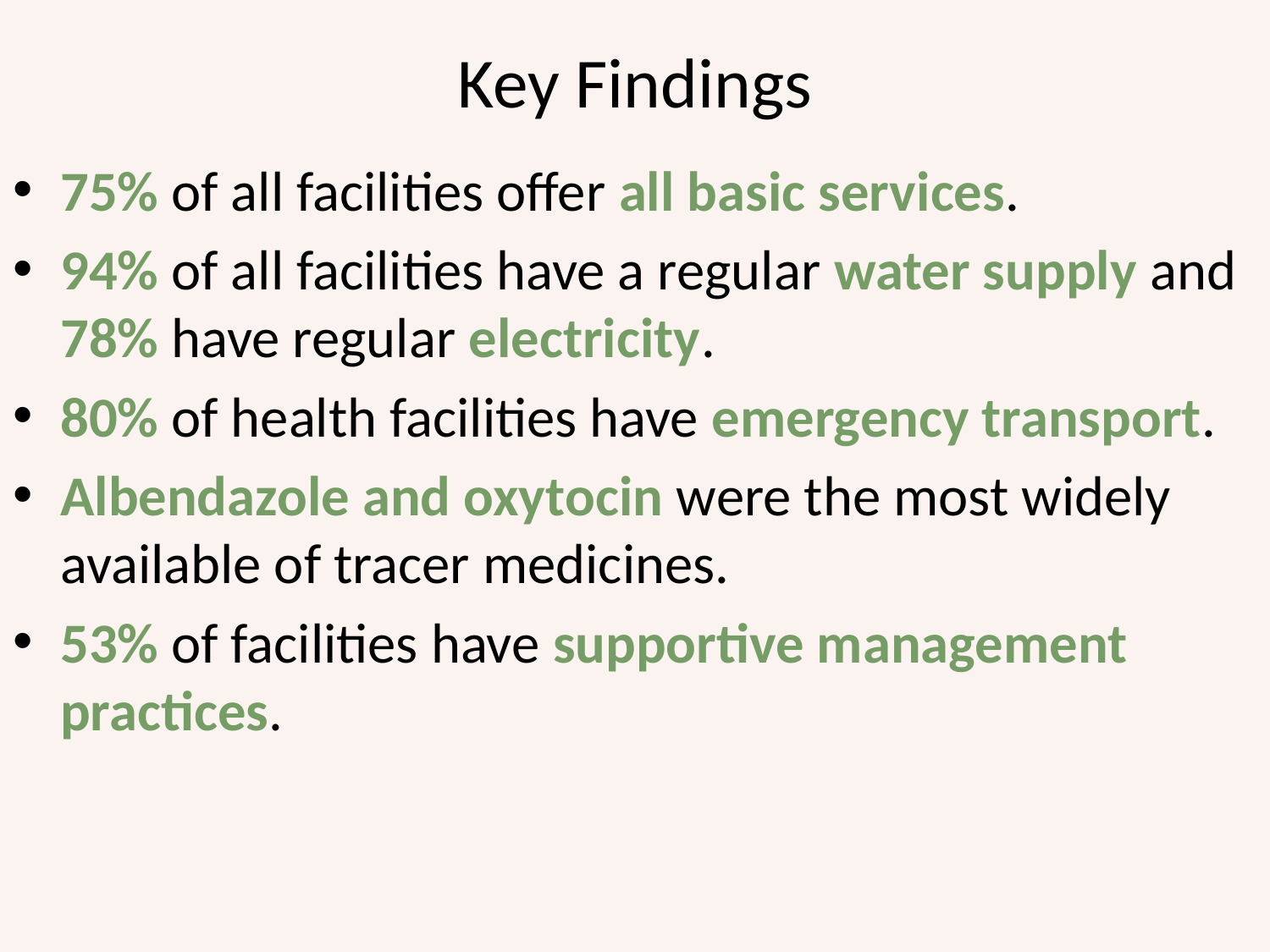

# Key Findings
75% of all facilities offer all basic services.
94% of all facilities have a regular water supply and 78% have regular electricity.
80% of health facilities have emergency transport.
Albendazole and oxytocin were the most widely available of tracer medicines.
53% of facilities have supportive management practices.